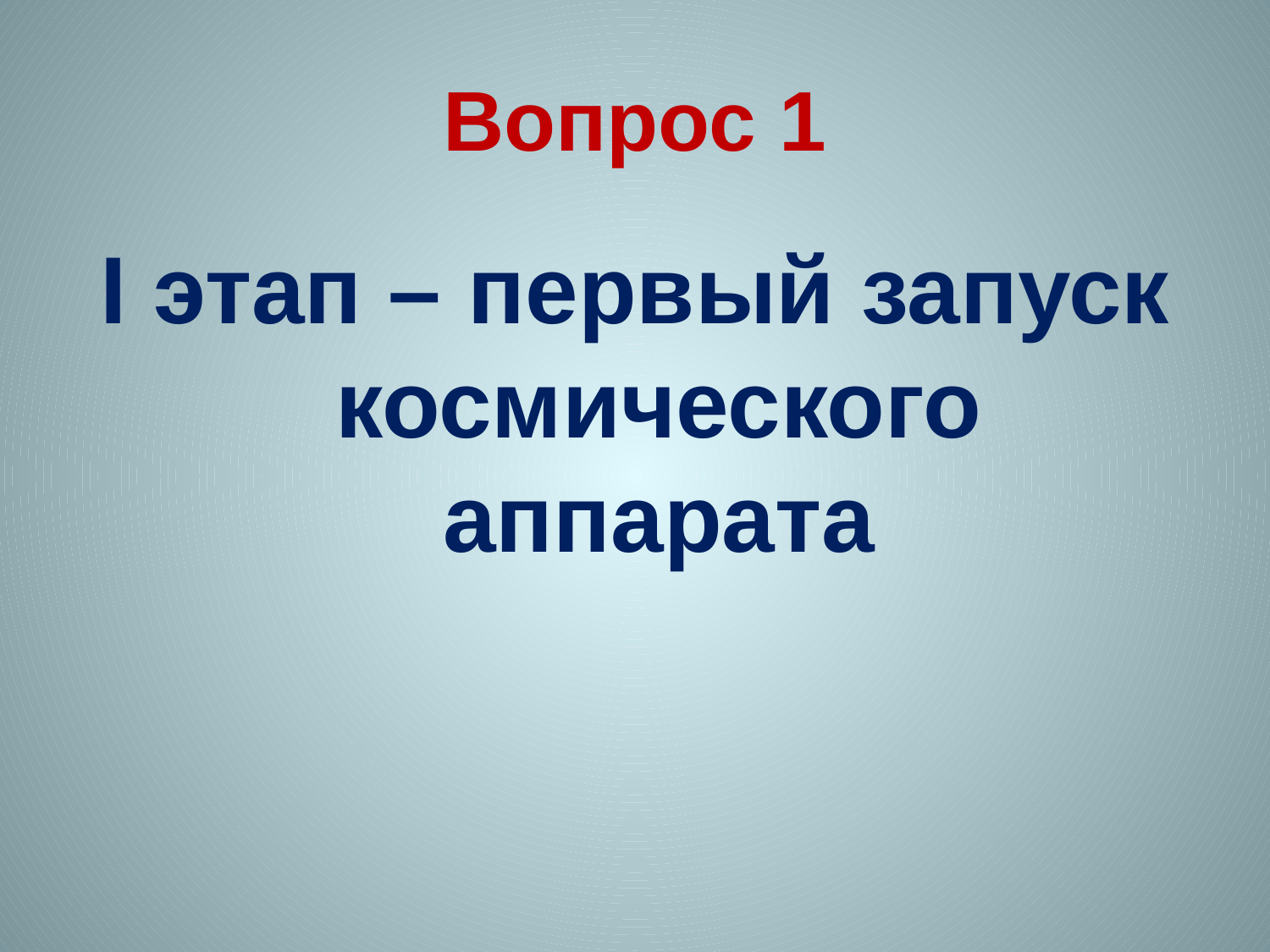

# Вопрос 1
I этап – первый запуск космического аппарата